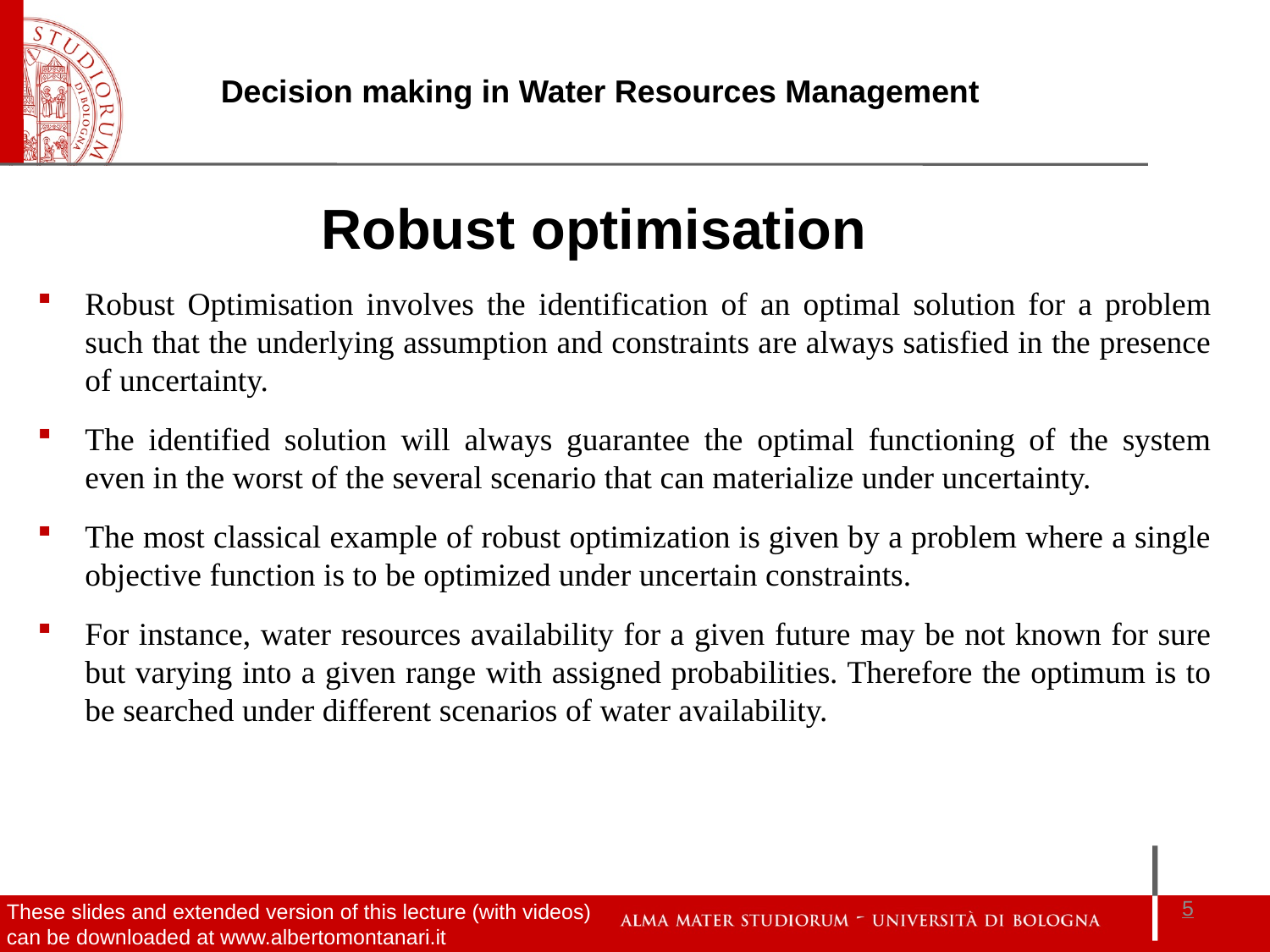

Robust optimisation
Robust Optimisation involves the identification of an optimal solution for a problem such that the underlying assumption and constraints are always satisfied in the presence of uncertainty.
The identified solution will always guarantee the optimal functioning of the system even in the worst of the several scenario that can materialize under uncertainty.
The most classical example of robust optimization is given by a problem where a single objective function is to be optimized under uncertain constraints.
For instance, water resources availability for a given future may be not known for sure but varying into a given range with assigned probabilities. Therefore the optimum is to be searched under different scenarios of water availability.
5